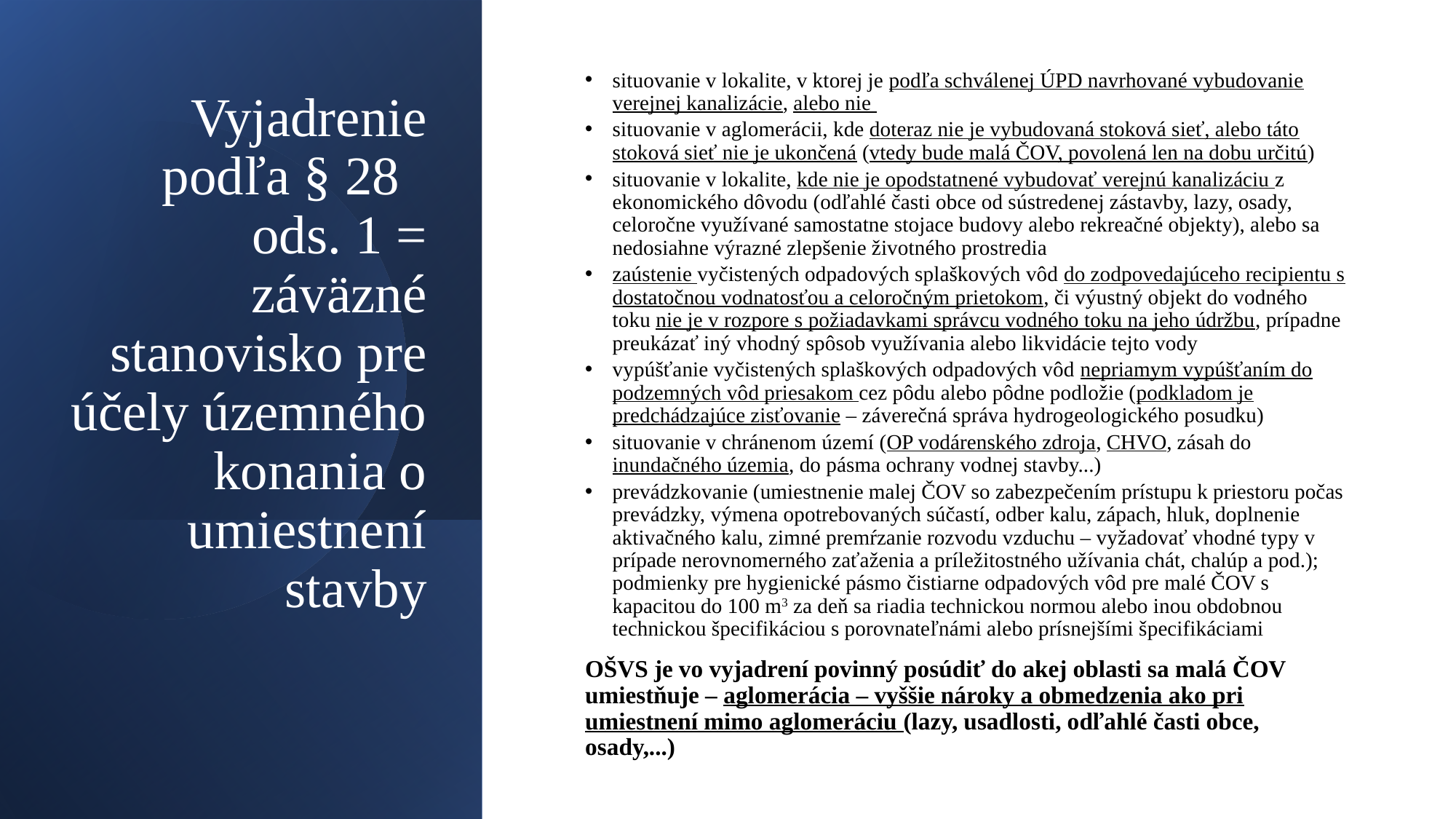

situovanie v lokalite, v ktorej je podľa schválenej ÚPD navrhované vybudovanie verejnej kanalizácie, alebo nie
situovanie v aglomerácii, kde doteraz nie je vybudovaná stoková sieť, alebo táto stoková sieť nie je ukončená (vtedy bude malá ČOV, povolená len na dobu určitú)
situovanie v lokalite, kde nie je opodstatnené vybudovať verejnú kanalizáciu z ekonomického dôvodu (odľahlé časti obce od sústredenej zástavby, lazy, osady, celoročne využívané samostatne stojace budovy alebo rekreačné objekty), alebo sa nedosiahne výrazné zlepšenie životného prostredia
zaústenie vyčistených odpadových splaškových vôd do zodpovedajúceho recipientu s dostatočnou vodnatosťou a celoročným prietokom, či výustný objekt do vodného toku nie je v rozpore s požiadavkami správcu vodného toku na jeho údržbu, prípadne preukázať iný vhodný spôsob využívania alebo likvidácie tejto vody
vypúšťanie vyčistených splaškových odpadových vôd nepriamym vypúšťaním do podzemných vôd priesakom cez pôdu alebo pôdne podložie (podkladom je predchádzajúce zisťovanie – záverečná správa hydrogeologického posudku)
situovanie v chránenom území (OP vodárenského zdroja, CHVO, zásah do inundačného územia, do pásma ochrany vodnej stavby...)
prevádzkovanie (umiestnenie malej ČOV so zabezpečením prístupu k priestoru počas prevádzky, výmena opotrebovaných súčastí, odber kalu, zápach, hluk, doplnenie aktivačného kalu, zimné premŕzanie rozvodu vzduchu – vyžadovať vhodné typy v prípade nerovnomerného zaťaženia a príležitostného užívania chát, chalúp a pod.); podmienky pre hygienické pásmo čistiarne odpadových vôd pre malé ČOV s kapacitou do 100 m3 za deň sa riadia technickou normou alebo inou obdobnou technickou špecifikáciou s porovnateľnámi alebo prísnejšími špecifikáciami

OŠVS je vo vyjadrení povinný posúdiť do akej oblasti sa malá ČOV umiestňuje – aglomerácia – vyššie nároky a obmedzenia ako pri umiestnení mimo aglomeráciu (lazy, usadlosti, odľahlé časti obce, osady,...)

# Vyjadrenie podľa § 28   ods. 1 = záväzné stanovisko pre účely územného konania o umiestnení stavby